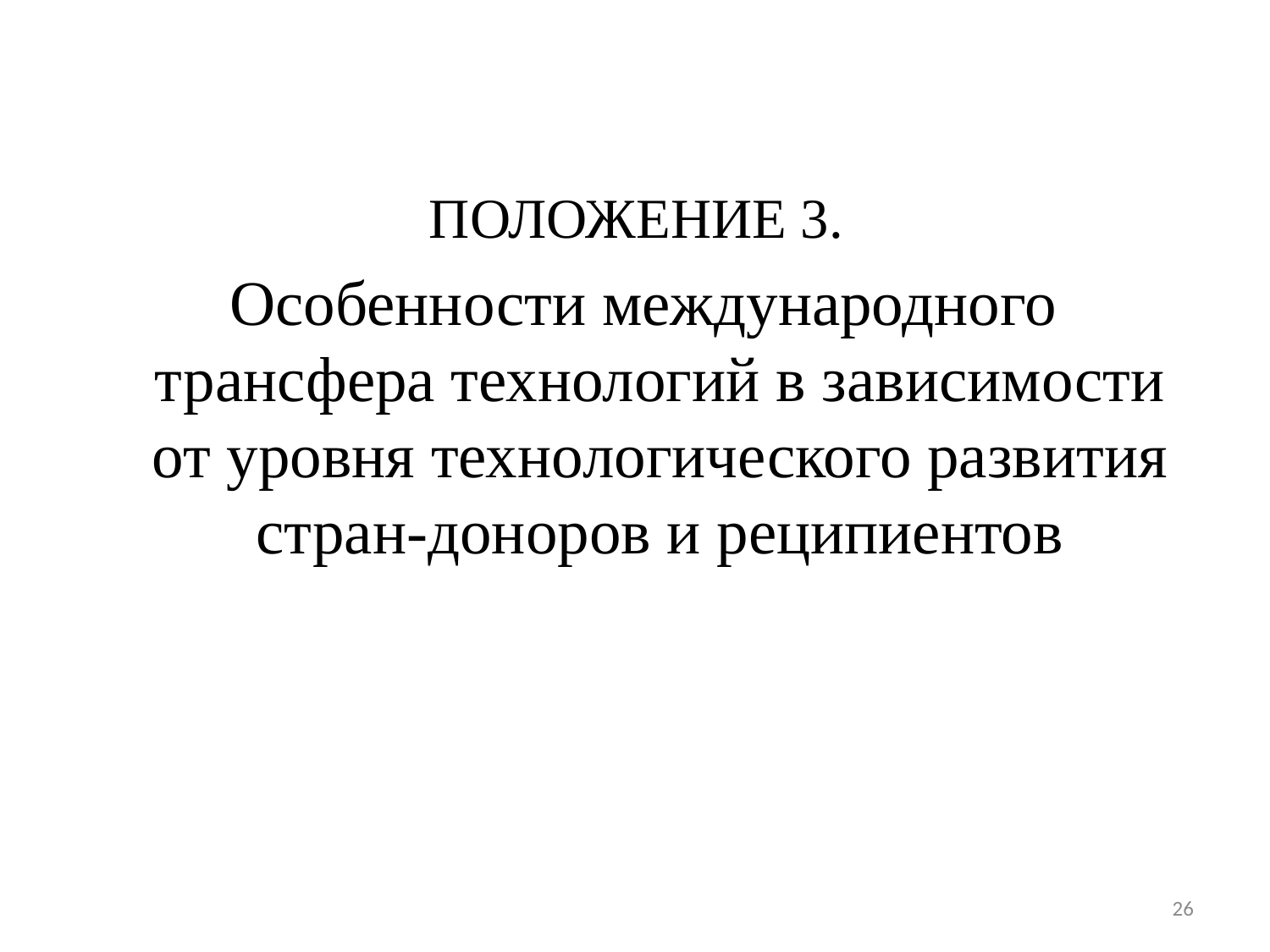

ПОЛОЖЕНИЕ 3.
 Особенности международного трансфера технологий в зависимости от уровня технологического развития стран-доноров и реципиентов
26